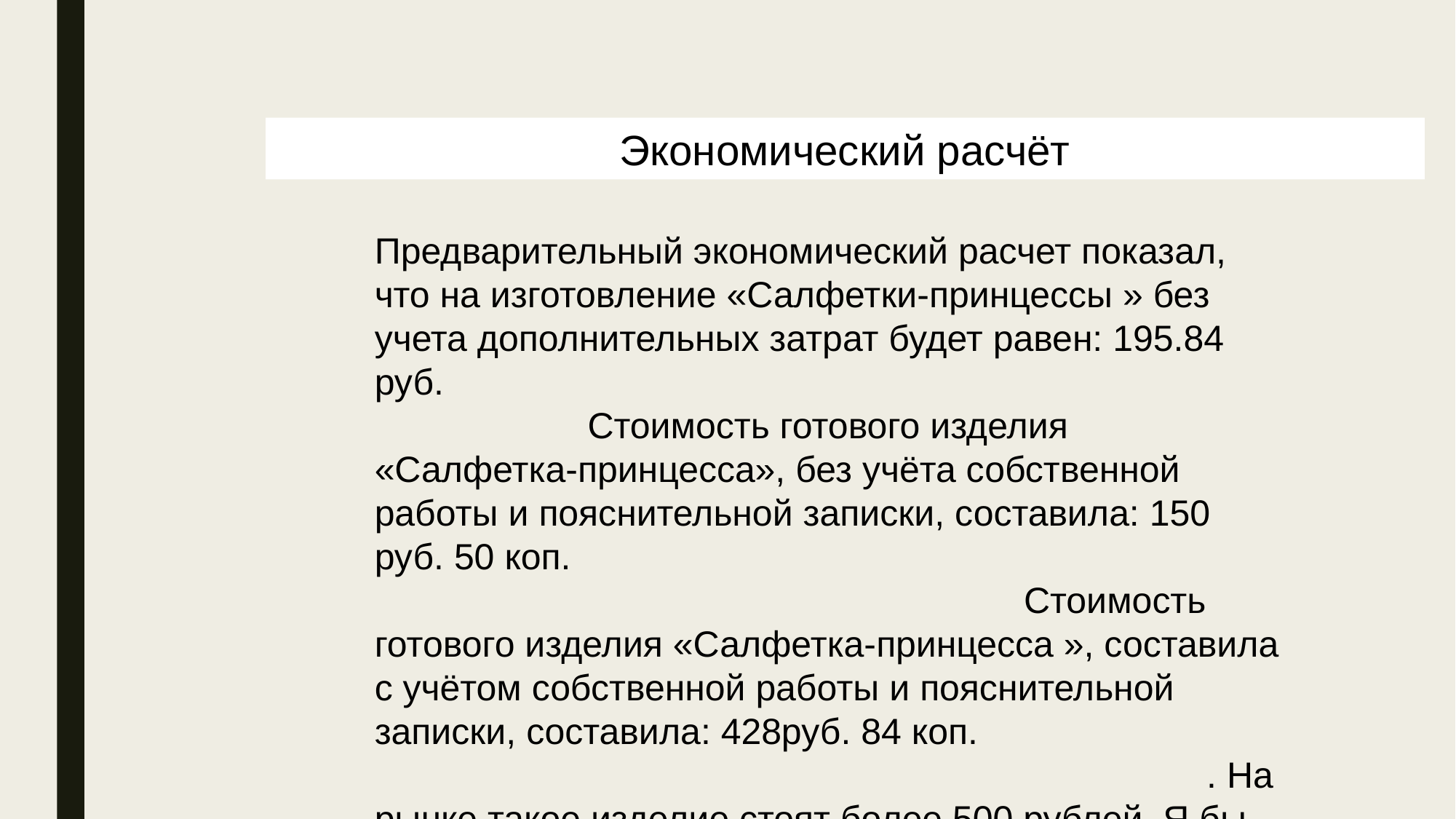

#
Экономический расчёт
Предварительный экономический расчет показал, что на изготовление «Салфетки-принцессы » без учета дополнительных затрат будет равен: 195.84 руб.                                                                                                        Стоимость готового изделия «Салфетка-принцесса», без учёта собственной работы и пояснительной записки, составила: 150 руб. 50 коп.                                                                                                                                      Стоимость готового изделия «Салфетка-принцесса », составила с учётом собственной работы и пояснительной записки, составила: 428руб. 84 коп.                                                                                                                . На рынке такое изделие стоят более 500 рублей. Я бы продал своё изделие за 400 рублей.